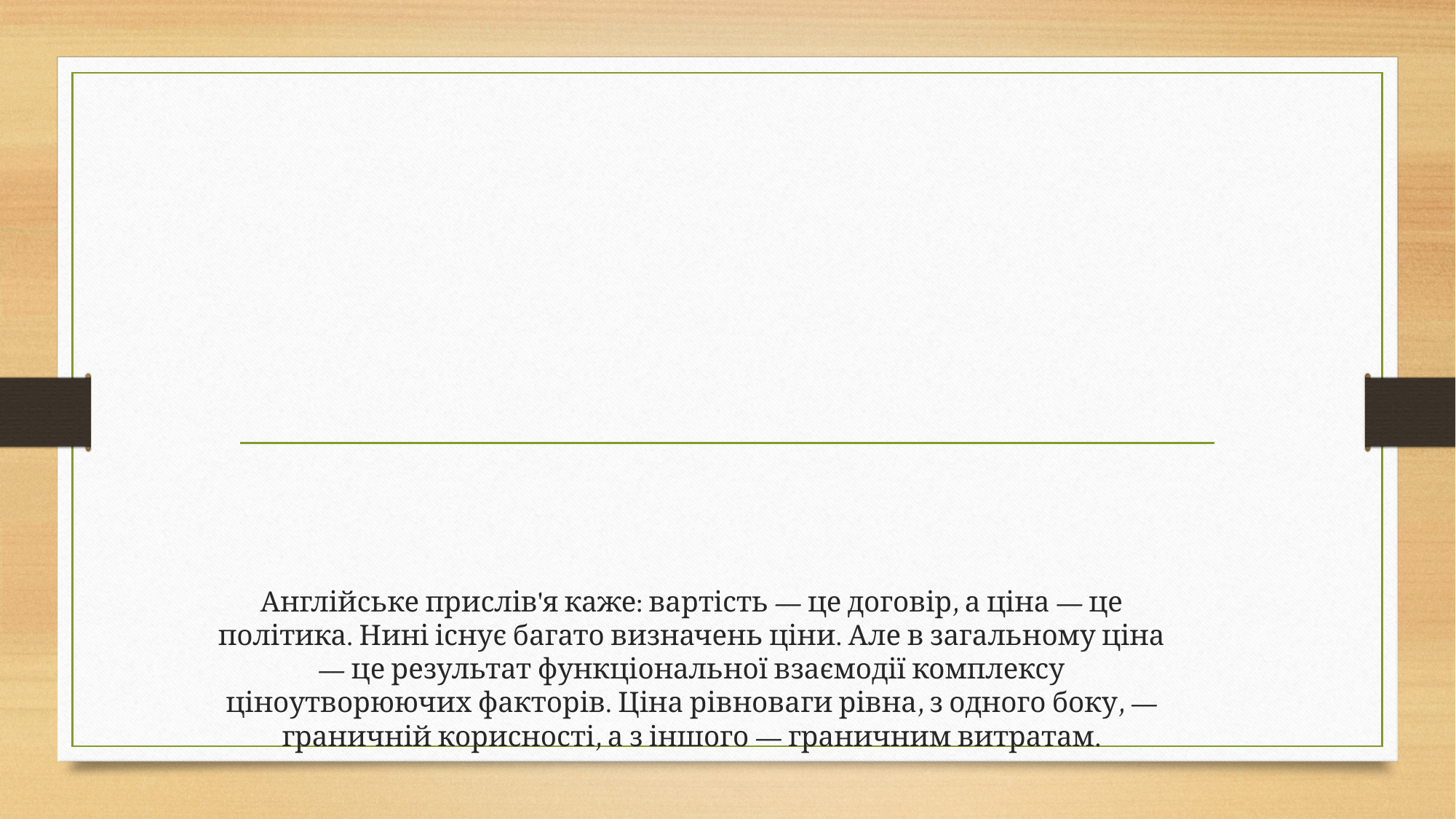

# Англійське прислів'я каже: вартість — це договір, а ціна — це політика. Нині існує багато визначень ціни. Але в загальному ціна — це результат функціональної взаємодії комплексу ціноутворюючих факторів. Ціна рівноваги рівна, з одного боку, — граничній корисності, а з іншого — граничним витратам.